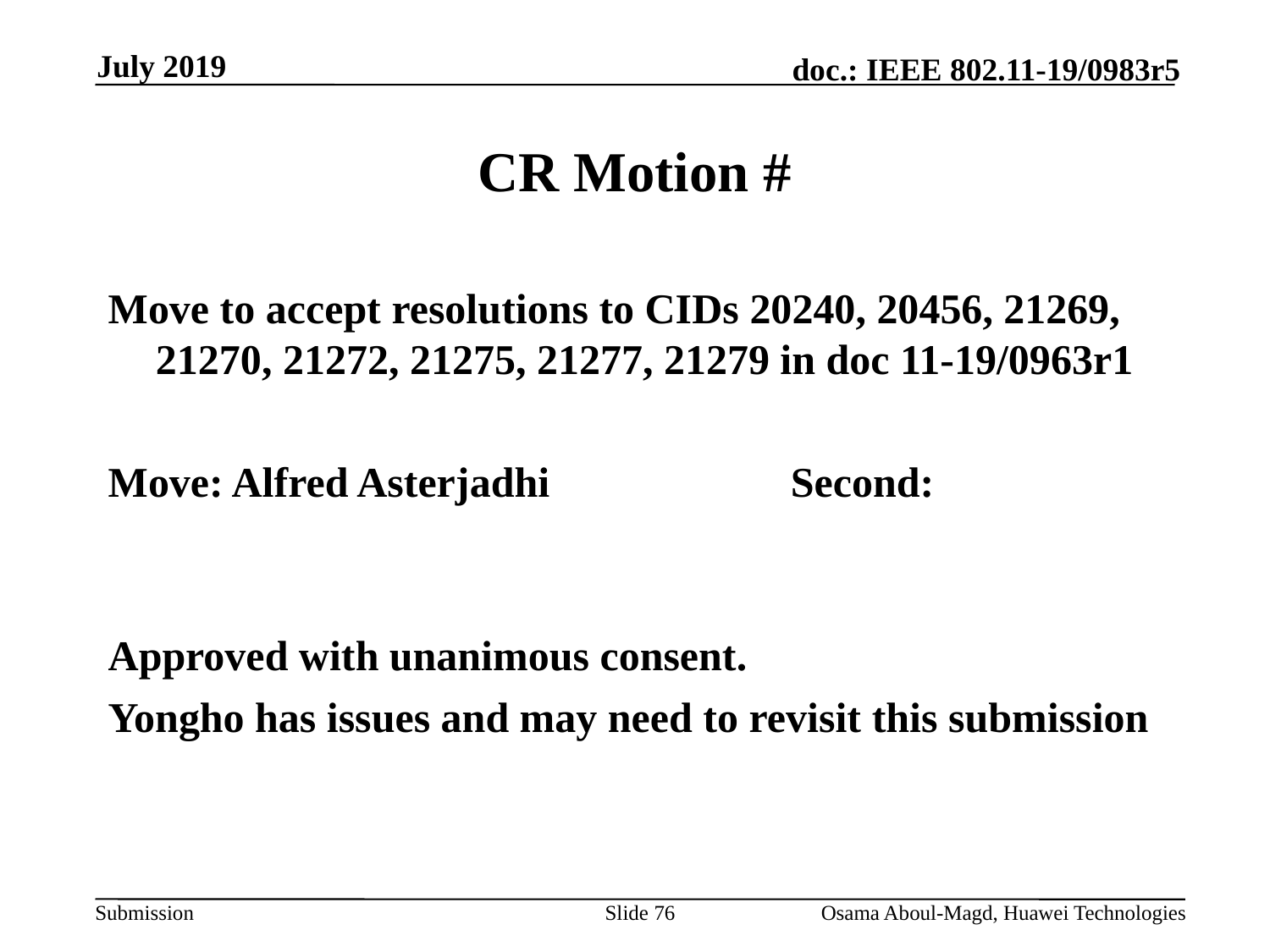

July 2019
# CR Motion #
Move to accept resolutions to CIDs 20240, 20456, 21269, 21270, 21272, 21275, 21277, 21279 in doc 11-19/0963r1

Move: Alfred Asterjadhi		Second:

Approved with unanimous consent.
Yongho has issues and may need to revisit this submission

Slide 76
Osama Aboul-Magd, Huawei Technologies